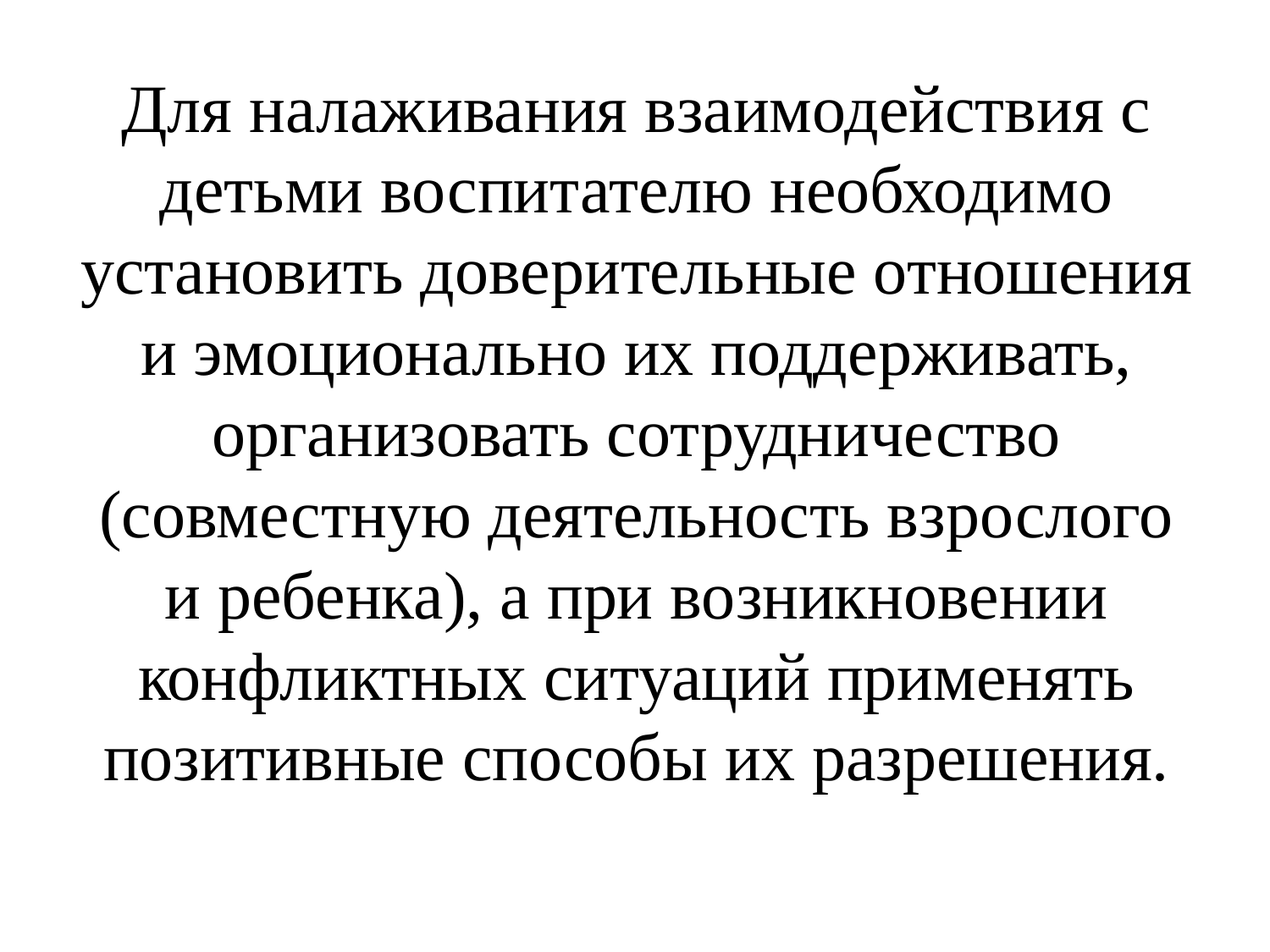

# Для налаживания взаимодействия с детьми воспитателю необходимо установить доверительные отношения и эмоционально их поддерживать, организовать сотрудничество (совместную деятельность взрослого и ребенка), а при возникновении конфликтных ситуаций применять позитивные способы их разрешения.